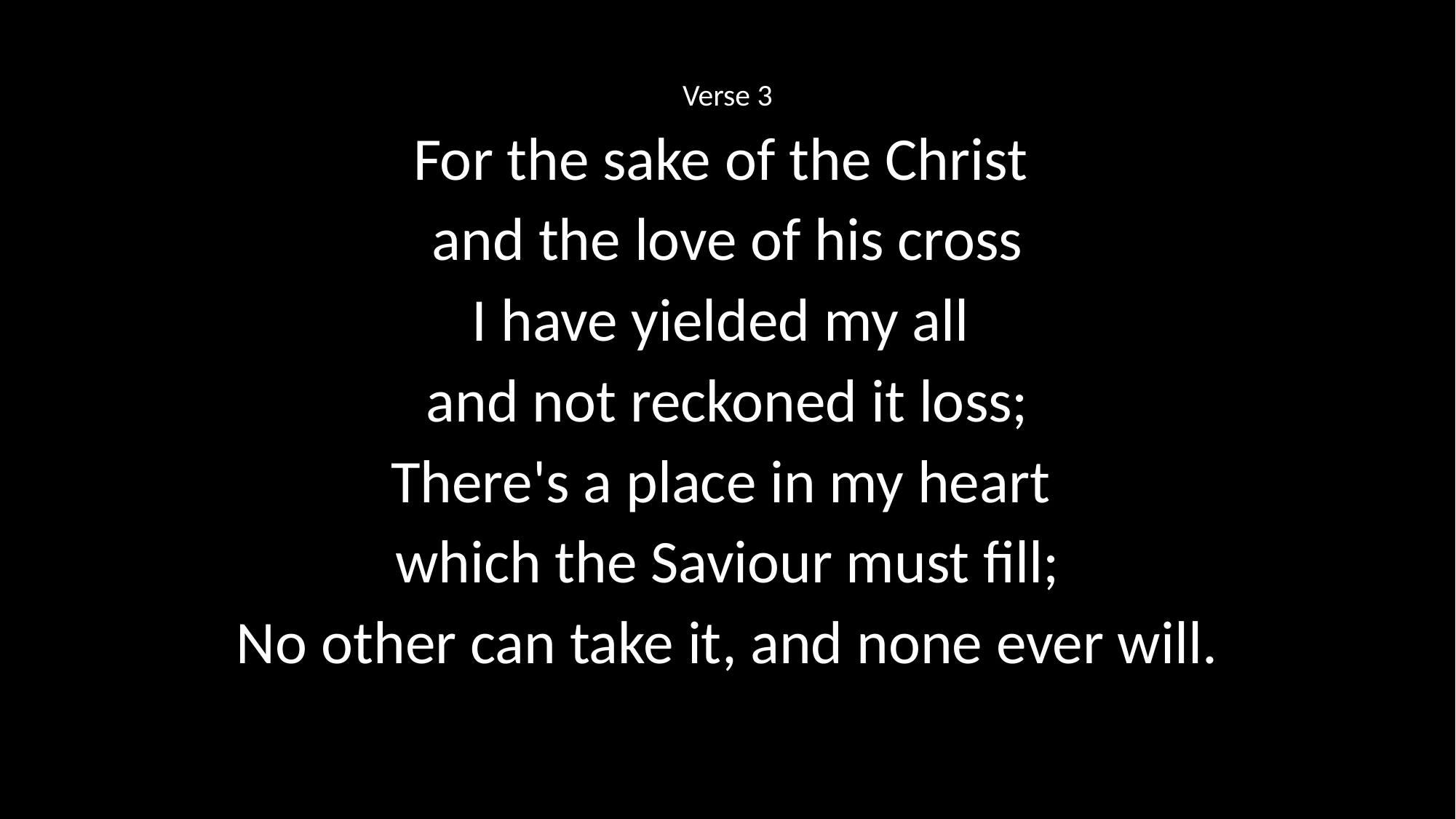

Verse 3
For the sake of the Christ
and the love of his cross
I have yielded my all
and not reckoned it loss;
There's a place in my heart
which the Saviour must fill;
No other can take it, and none ever will.